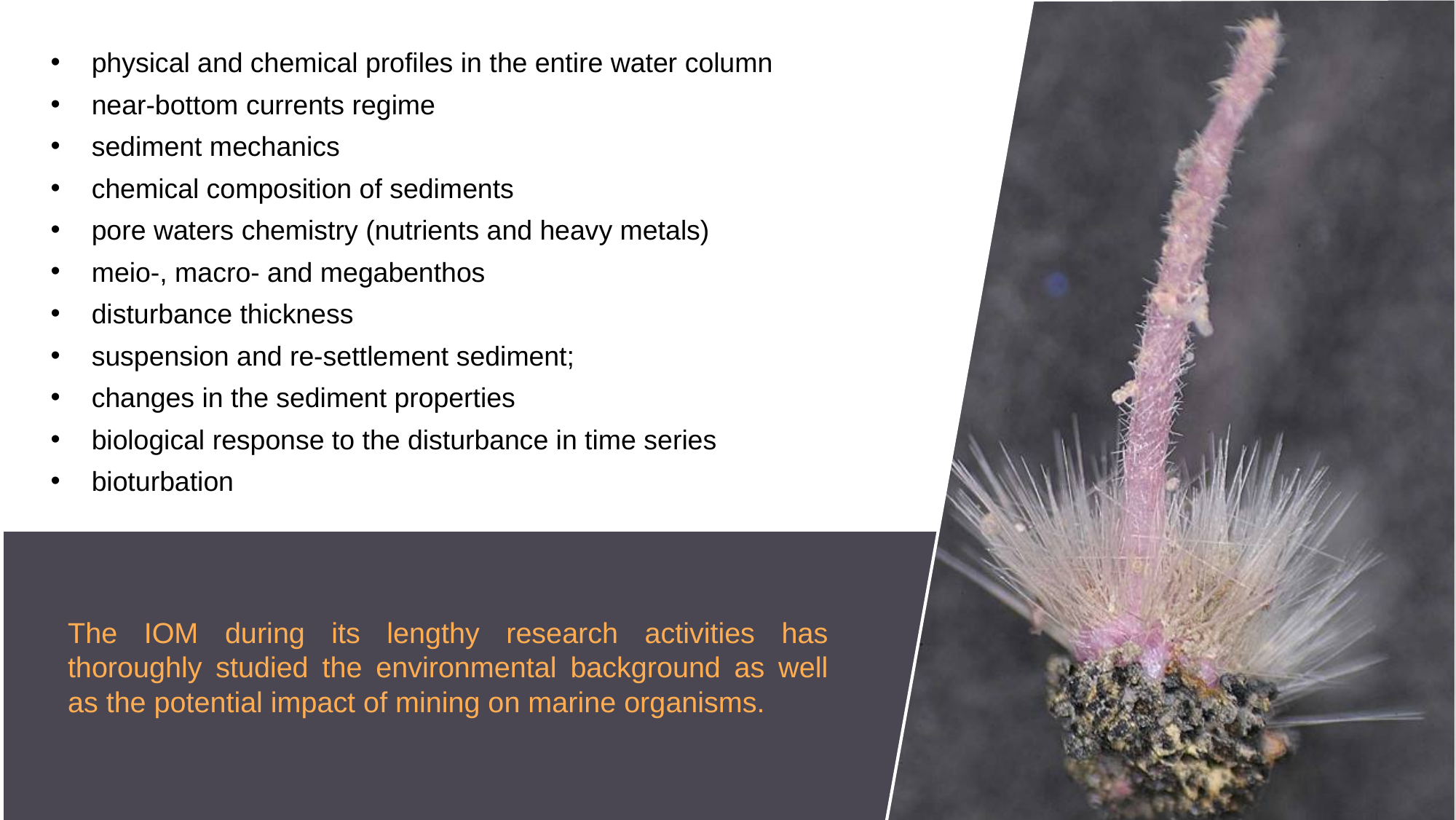

physical and chemical profiles in the entire water column
near-bottom currents regime
sediment mechanics
chemical composition of sediments
pore waters chemistry (nutrients and heavy metals)
meio-, macro- and megabenthos
disturbance thickness
suspension and re-settlement sediment;
changes in the sediment properties
biological response to the disturbance in time series
bioturbation

The IOM during its lengthy research activities has thoroughly studied the environmental background as well as the potential impact of mining on marine organisms.